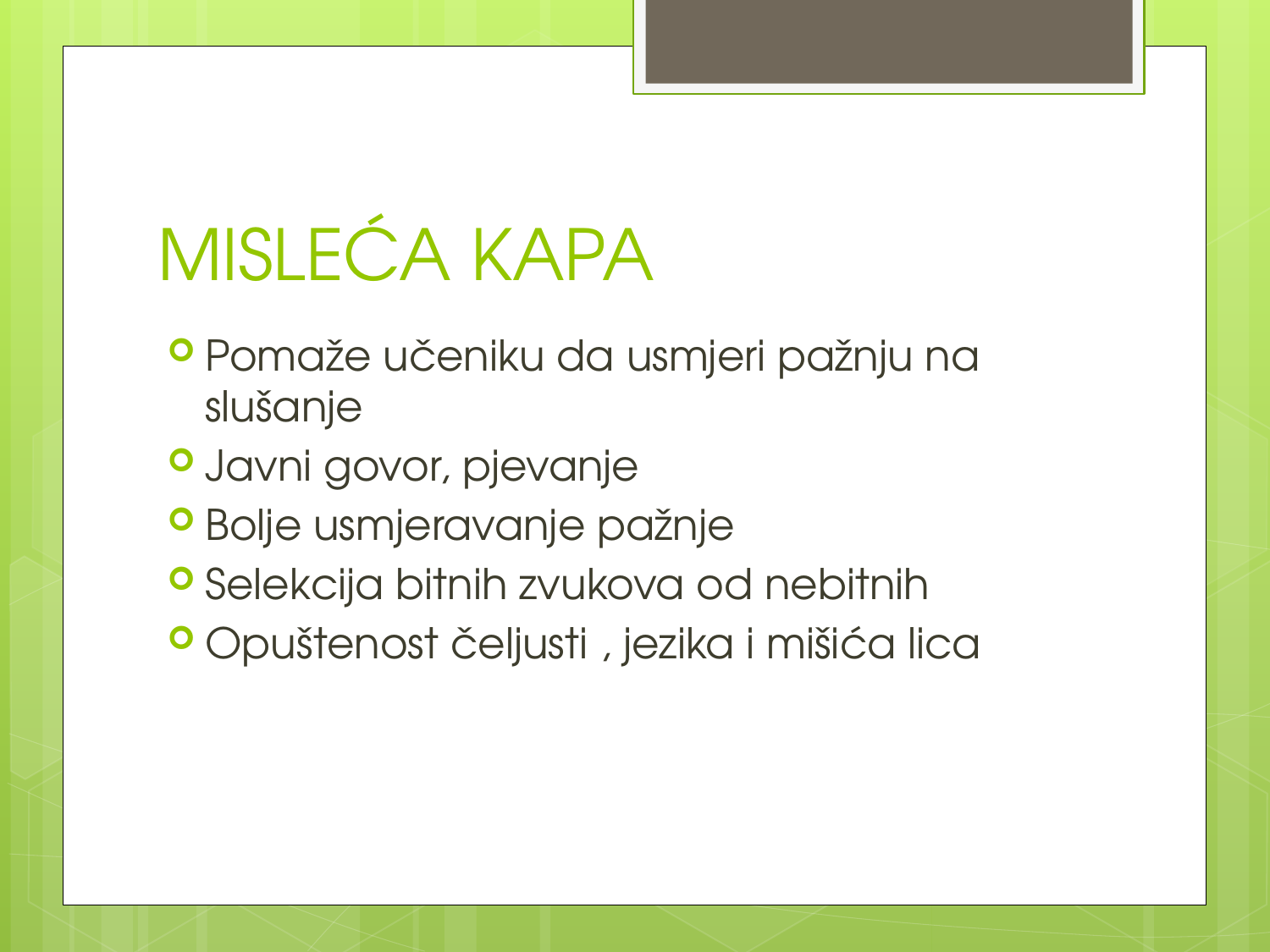

# MISLEĆA KAPA
Pomaže učeniku da usmjeri pažnju na slušanje
Javni govor, pjevanje
Bolje usmjeravanje pažnje
Selekcija bitnih zvukova od nebitnih
Opuštenost čeljusti , jezika i mišića lica